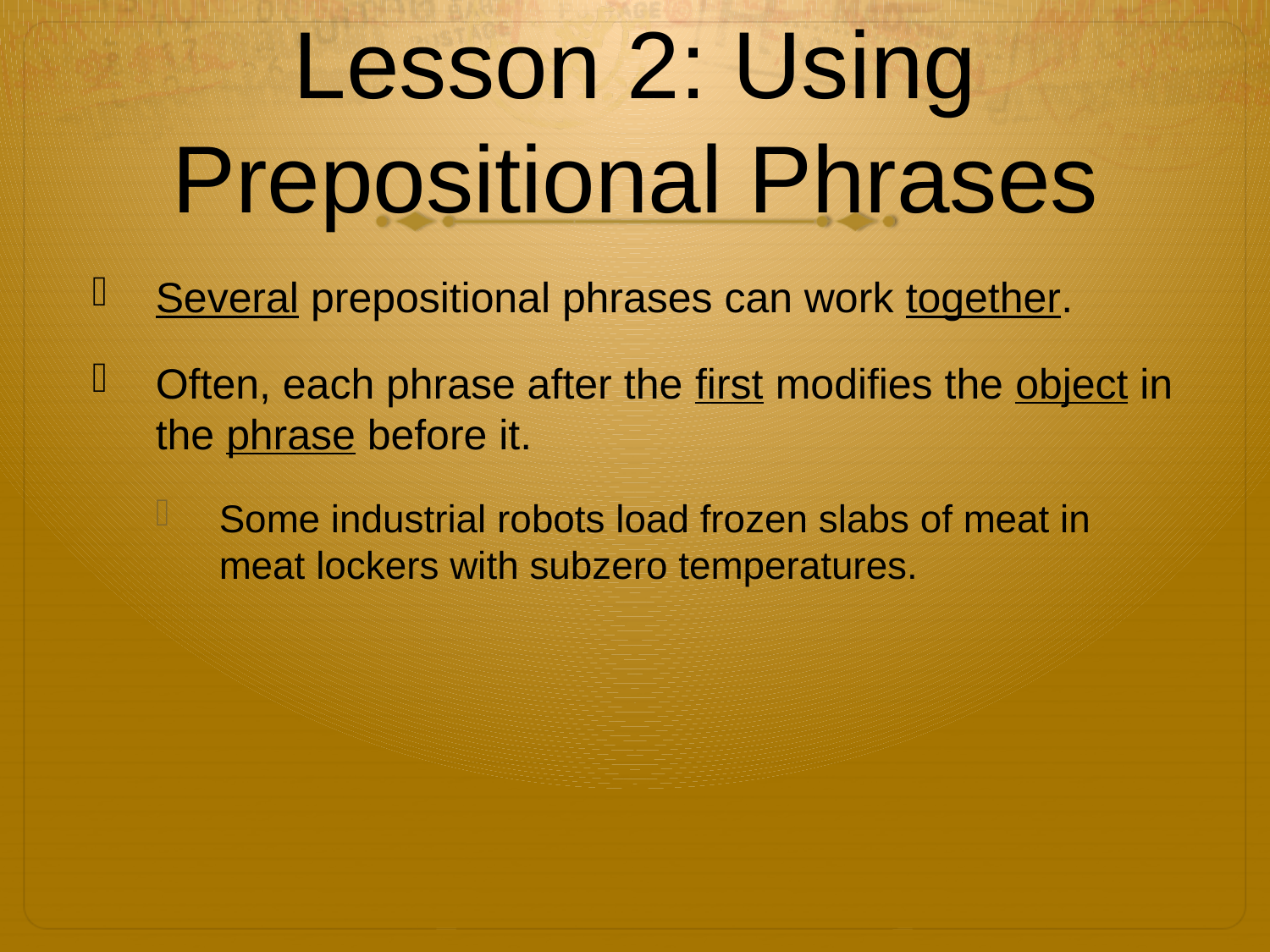

# Lesson 2: Using Prepositional Phrases
Several prepositional phrases can work together.
Often, each phrase after the first modifies the object in the phrase before it.
Some industrial robots load frozen slabs of meat in meat lockers with subzero temperatures.